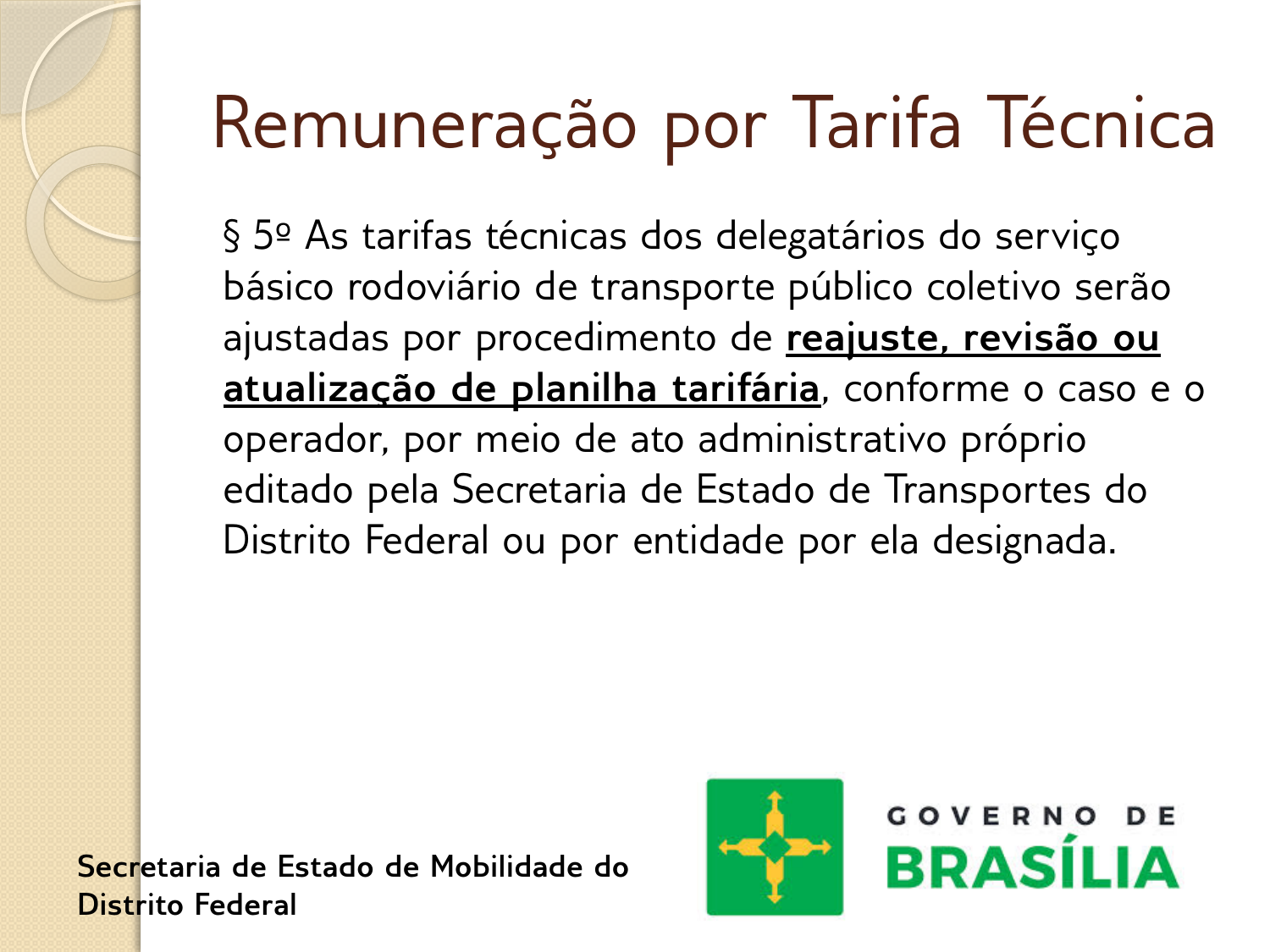

# Remuneração por Tarifa Técnica
§ 5º As tarifas técnicas dos delegatários do serviço básico rodoviário de transporte público coletivo serão ajustadas por procedimento de reajuste, revisão ou atualização de planilha tarifária, conforme o caso e o operador, por meio de ato administrativo próprio editado pela Secretaria de Estado de Transportes do Distrito Federal ou por entidade por ela designada.